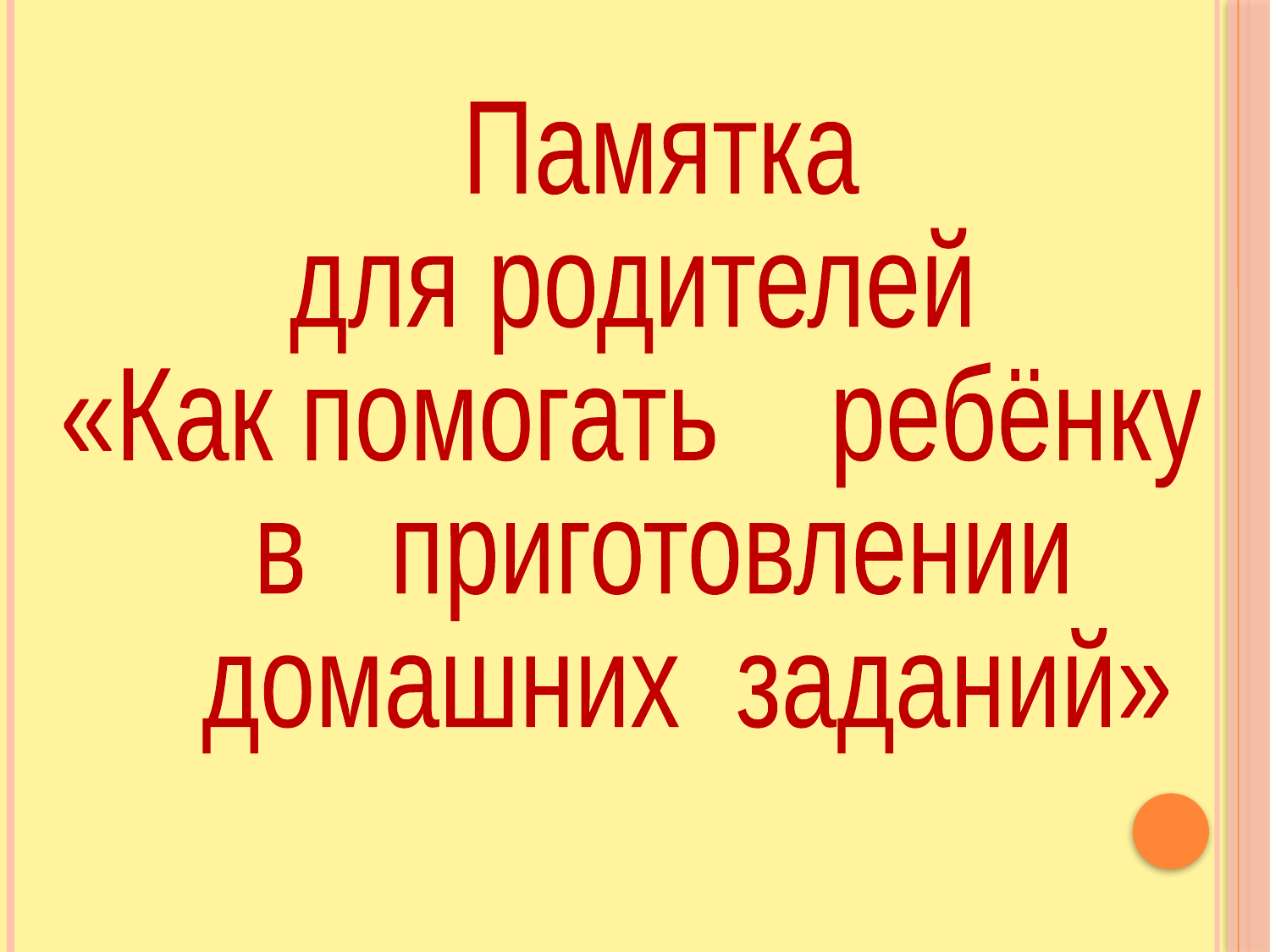

#
 Памятка
для родителей
«Как помогать    ребёнку
 в   приготовлении
  домашних  заданий»